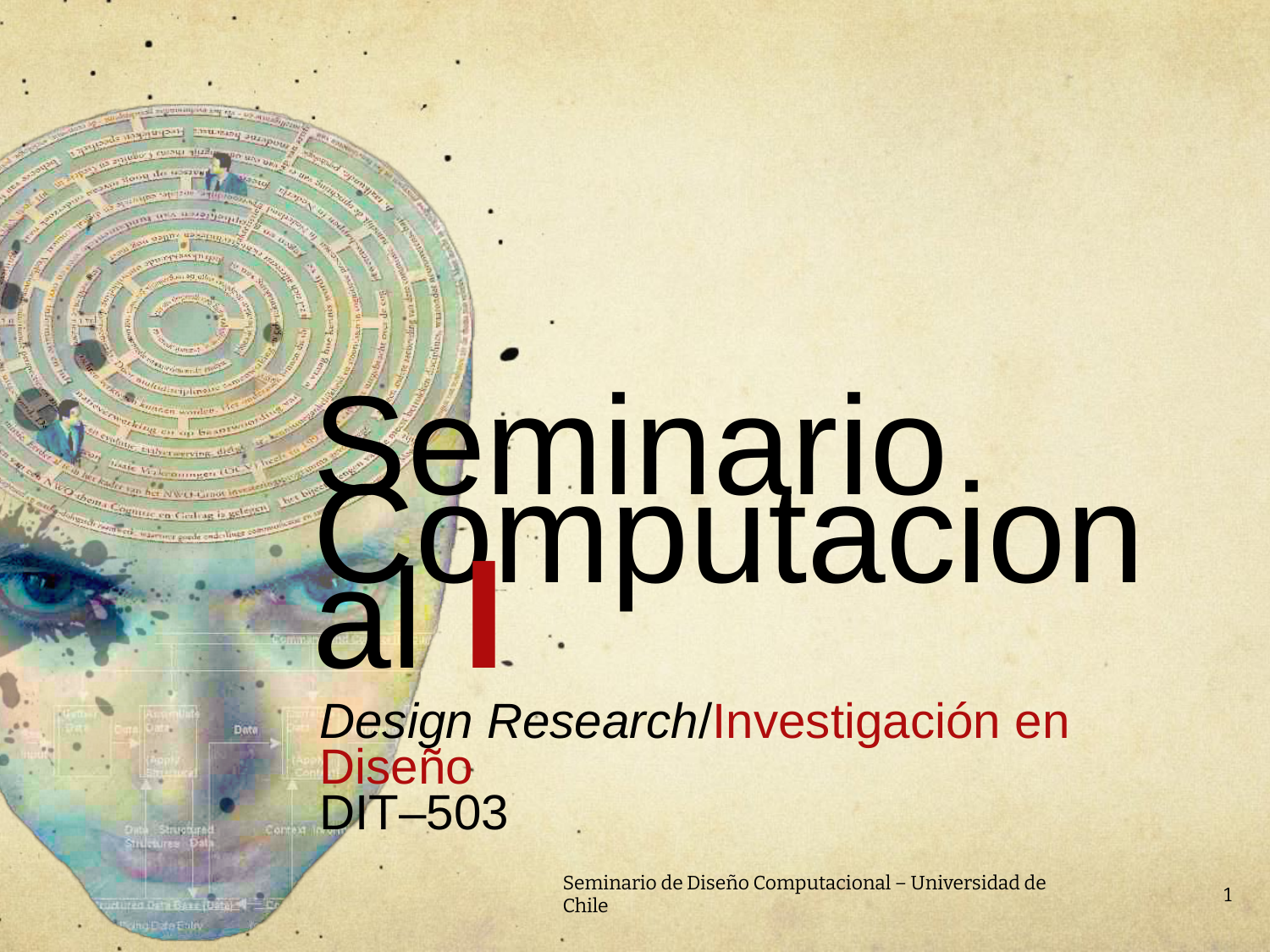

# Seminario Computacional I
Design Research/Investigación en Diseño
DIT–503
Seminario de Diseño Computacional – Universidad de Chile
1